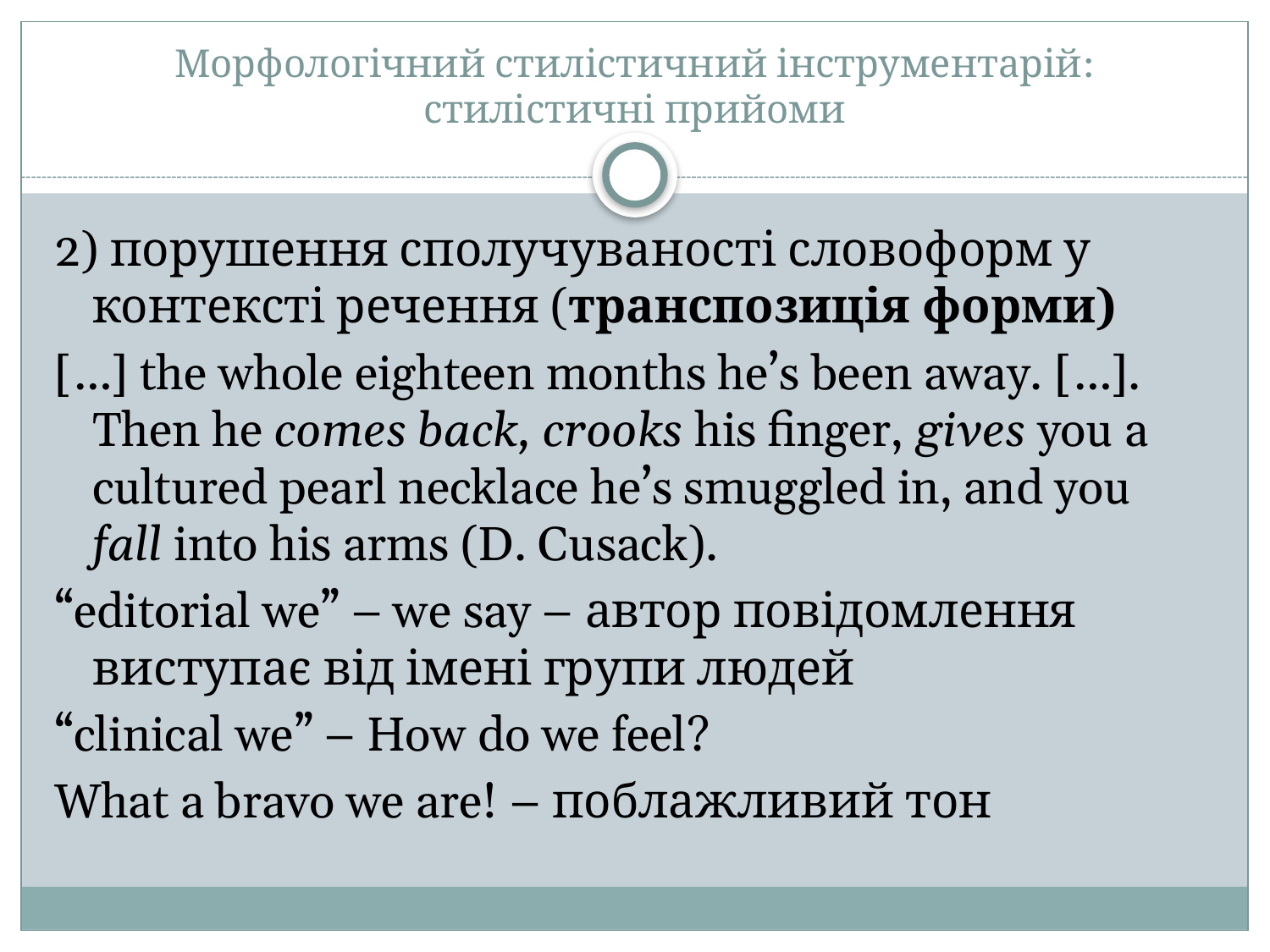

# Морфологічний стилістичний інструментарій: стилістичні прийоми
2) порушення сполучуваності словоформ у контексті речення (транспозиція форми)
[…] the whole eighteen months he’s been away. […]. Then he comes back, crooks his finger, gives you a cultured pearl necklace he’s smuggled in, and you fall into his arms (D. Cusack).
“editorial we” – we say – автор повідомлення виступає від імені групи людей
“clinical we” – How do we feel?
What a bravo we are! – поблажливий тон